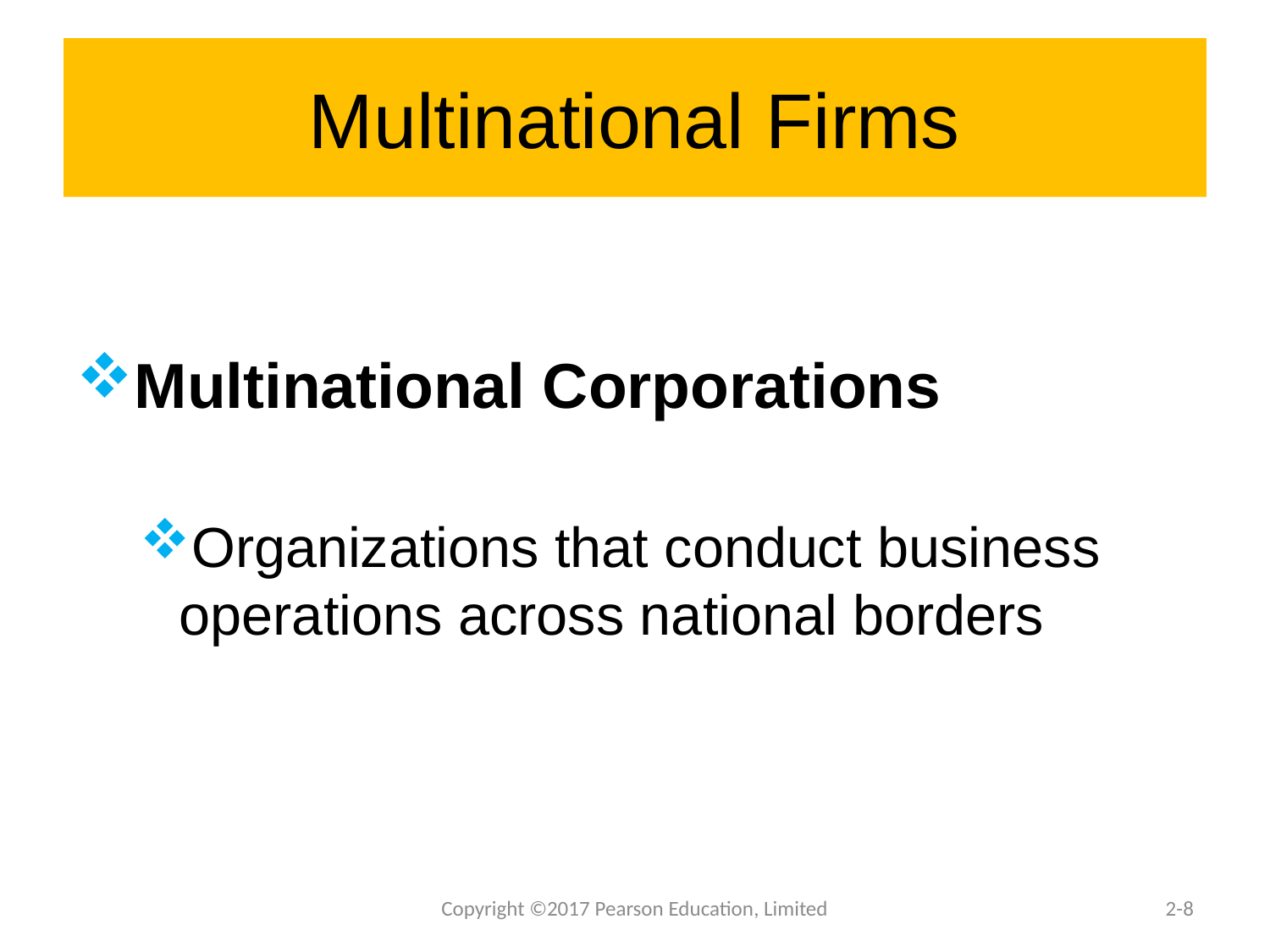

# Multinational Firms
Multinational Corporations

Organizations that conduct business operations across national borders
Copyright ©2017 Pearson Education, Limited
2-8